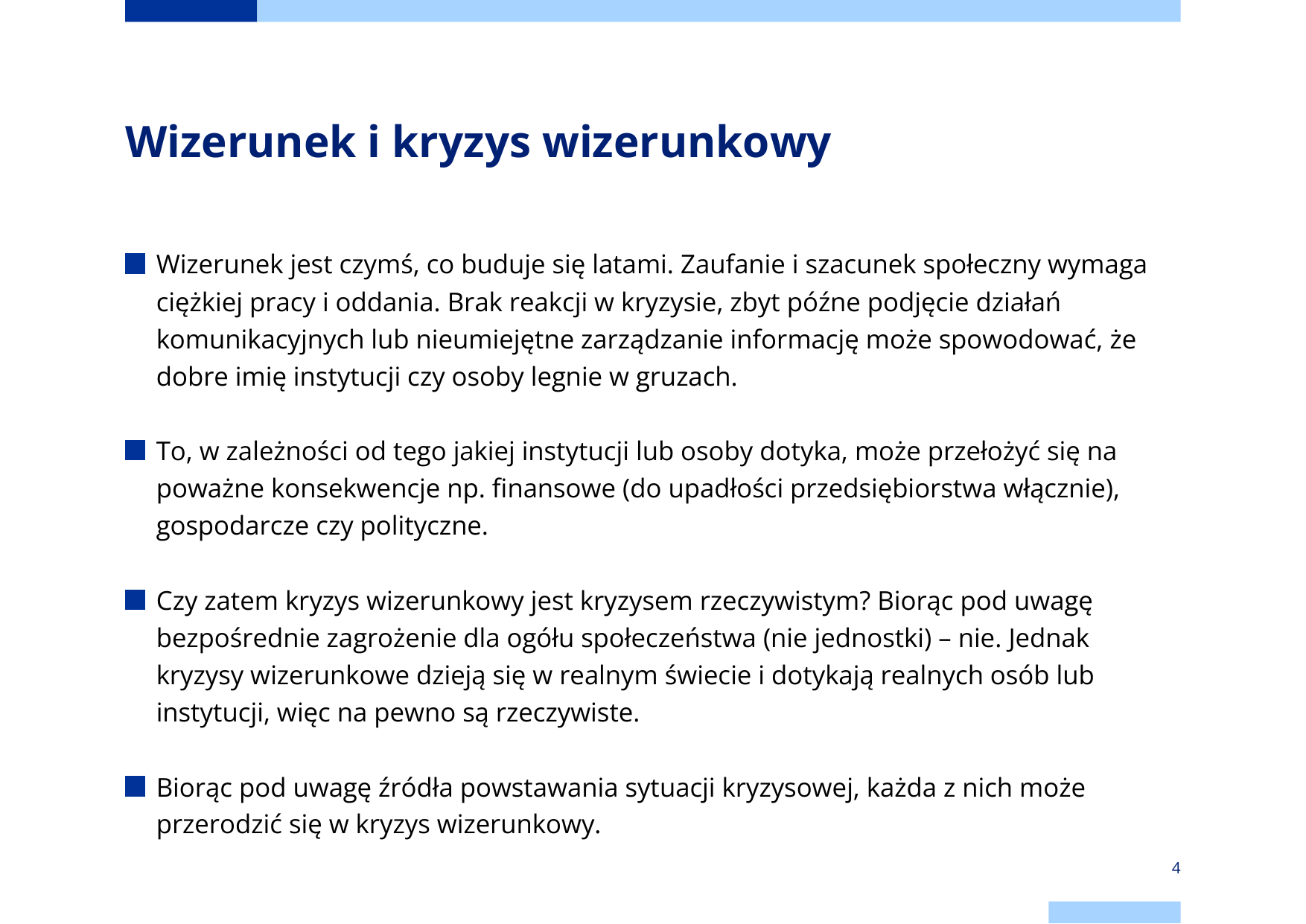

# Wizerunek i kryzys wizerunkowy
Wizerunek jest czymś, co buduje się latami. Zaufanie i szacunek społeczny wymaga ciężkiej pracy i oddania. Brak reakcji w kryzysie, zbyt późne podjęcie działań komunikacyjnych lub nieumiejętne zarządzanie informację może spowodować, że dobre imię instytucji czy osoby legnie w gruzach.

To, w zależności od tego jakiej instytucji lub osoby dotyka, może przełożyć się na poważne konsekwencje np. finansowe (do upadłości przedsiębiorstwa włącznie), gospodarcze czy polityczne.

Czy zatem kryzys wizerunkowy jest kryzysem rzeczywistym? Biorąc pod uwagę bezpośrednie zagrożenie dla ogółu społeczeństwa (nie jednostki) – nie. Jednak kryzysy wizerunkowe dzieją się w realnym świecie i dotykają realnych osób lub instytucji, więc na pewno są rzeczywiste.

Biorąc pod uwagę źródła powstawania sytuacji kryzysowej, każda z nich może przerodzić się w kryzys wizerunkowy.

4